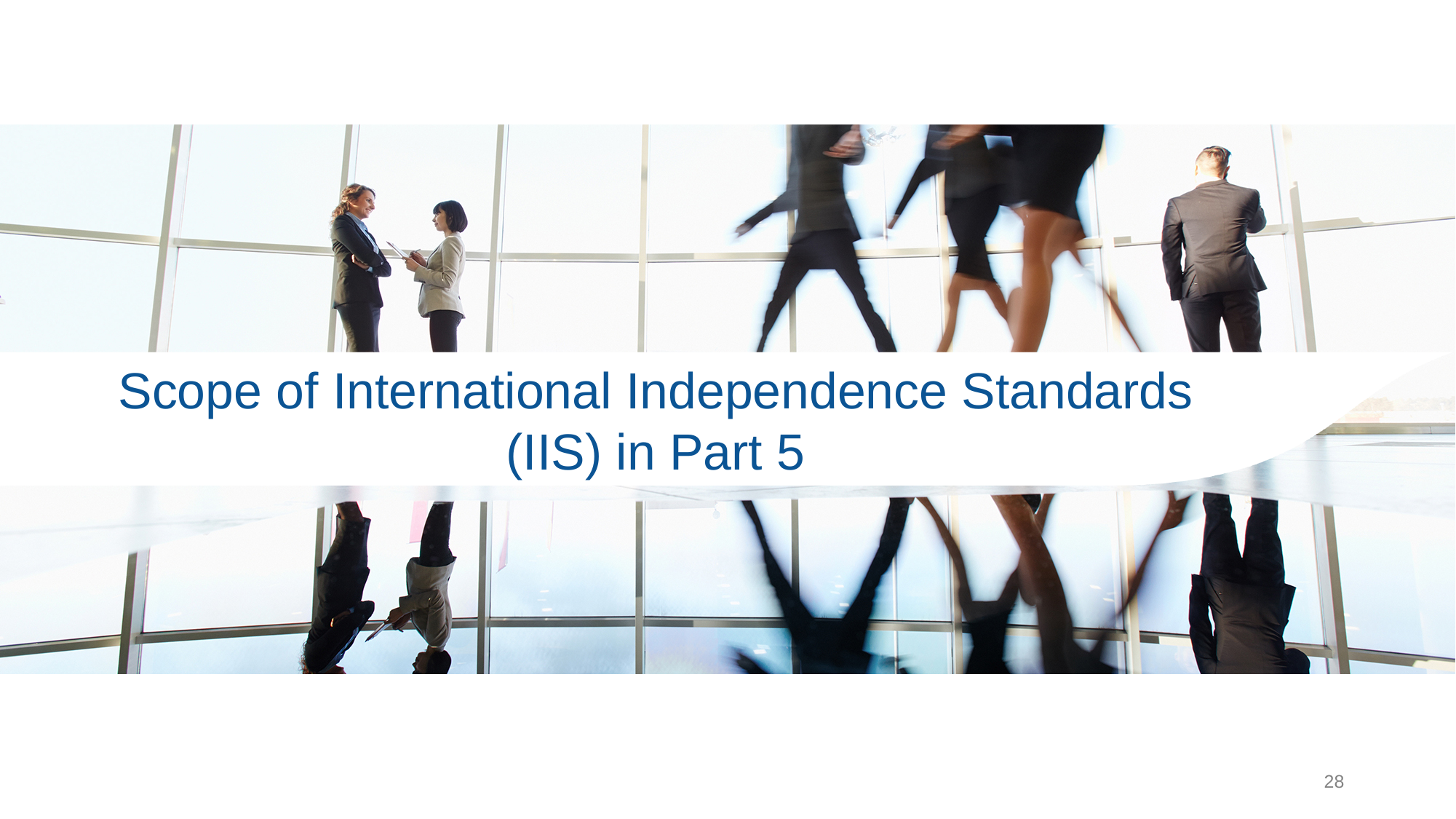

# Scope of International Independence Standards (IIS) in Part 5
28